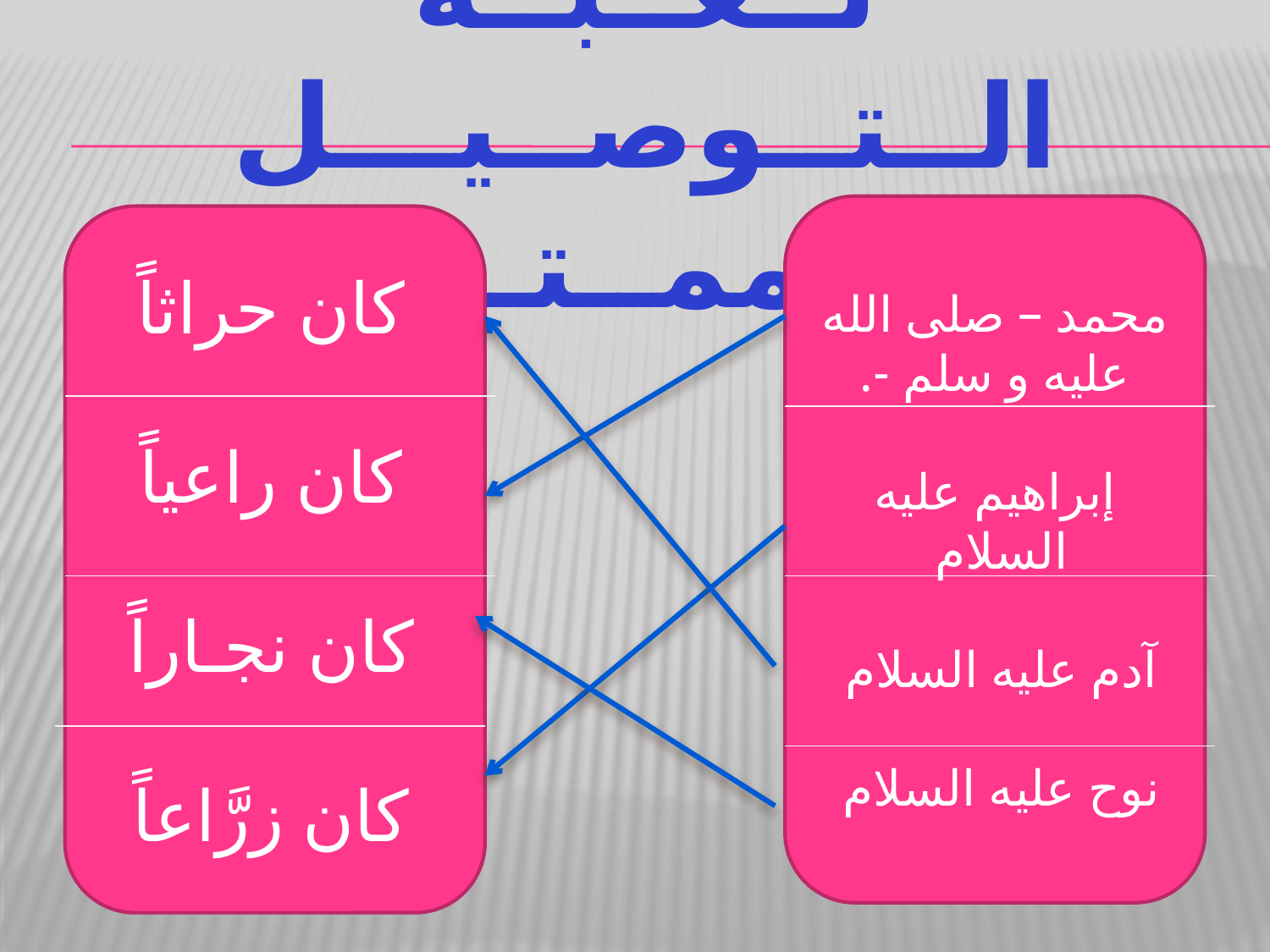

# لــعــبــة الــتــوصــيـــل الــممــتــعة
محمد – صلى الله عليه و سلم -.

إبراهيم عليه السلام

آدم عليه السلام

نوح عليه السلام
كان حراثاً

كان راعياً

كان نجـاراً

كان زرَّاعاً